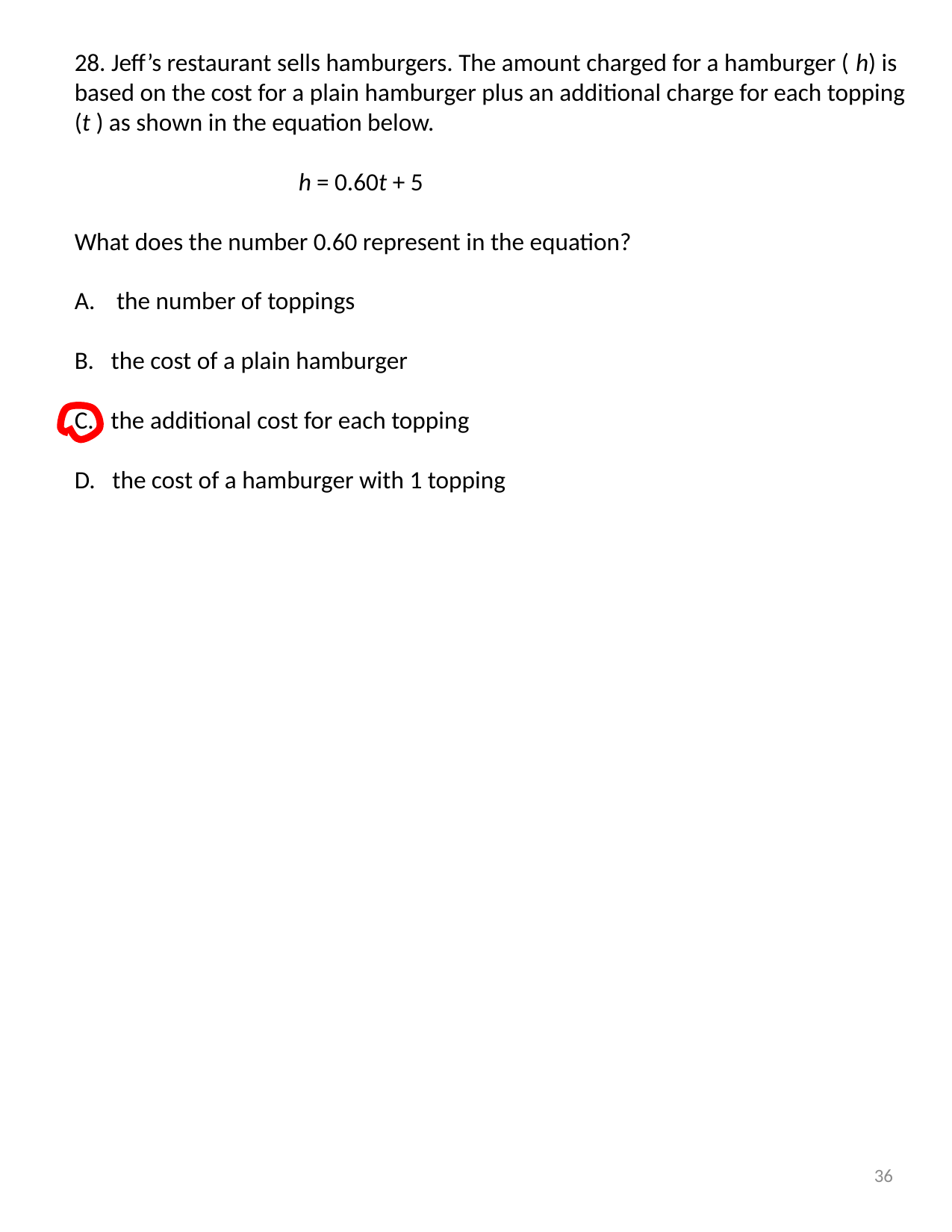

28. Jeff’s restaurant sells hamburgers. The amount charged for a hamburger ( h) is based on the cost for a plain hamburger plus an additional charge for each topping (t ) as shown in the equation below.

		h = 0.60t + 5

What does the number 0.60 represent in the equation?

the number of toppings

B.   the cost of a plain hamburger

C.   the additional cost for each topping

D.   the cost of a hamburger with 1 topping

36